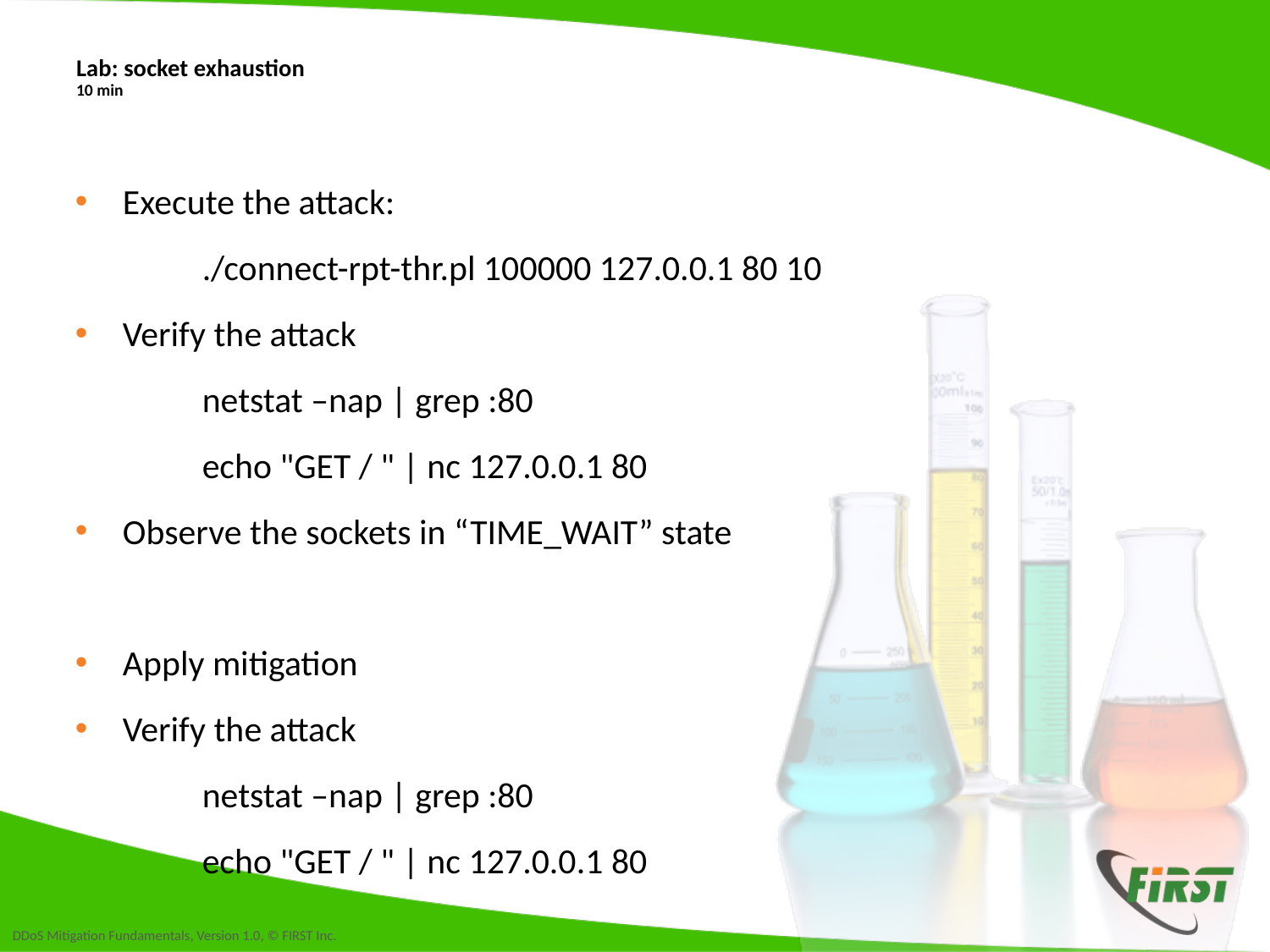

# Lab: socket exhaustion 10 min
Execute the attack:
	./connect-rpt-thr.pl 100000 127.0.0.1 80 10
Verify the attack
	netstat –nap | grep :80
	echo "GET / " | nc 127.0.0.1 80
Observe the sockets in “TIME_WAIT” state

Apply mitigation
Verify the attack
	netstat –nap | grep :80
	echo "GET / " | nc 127.0.0.1 80